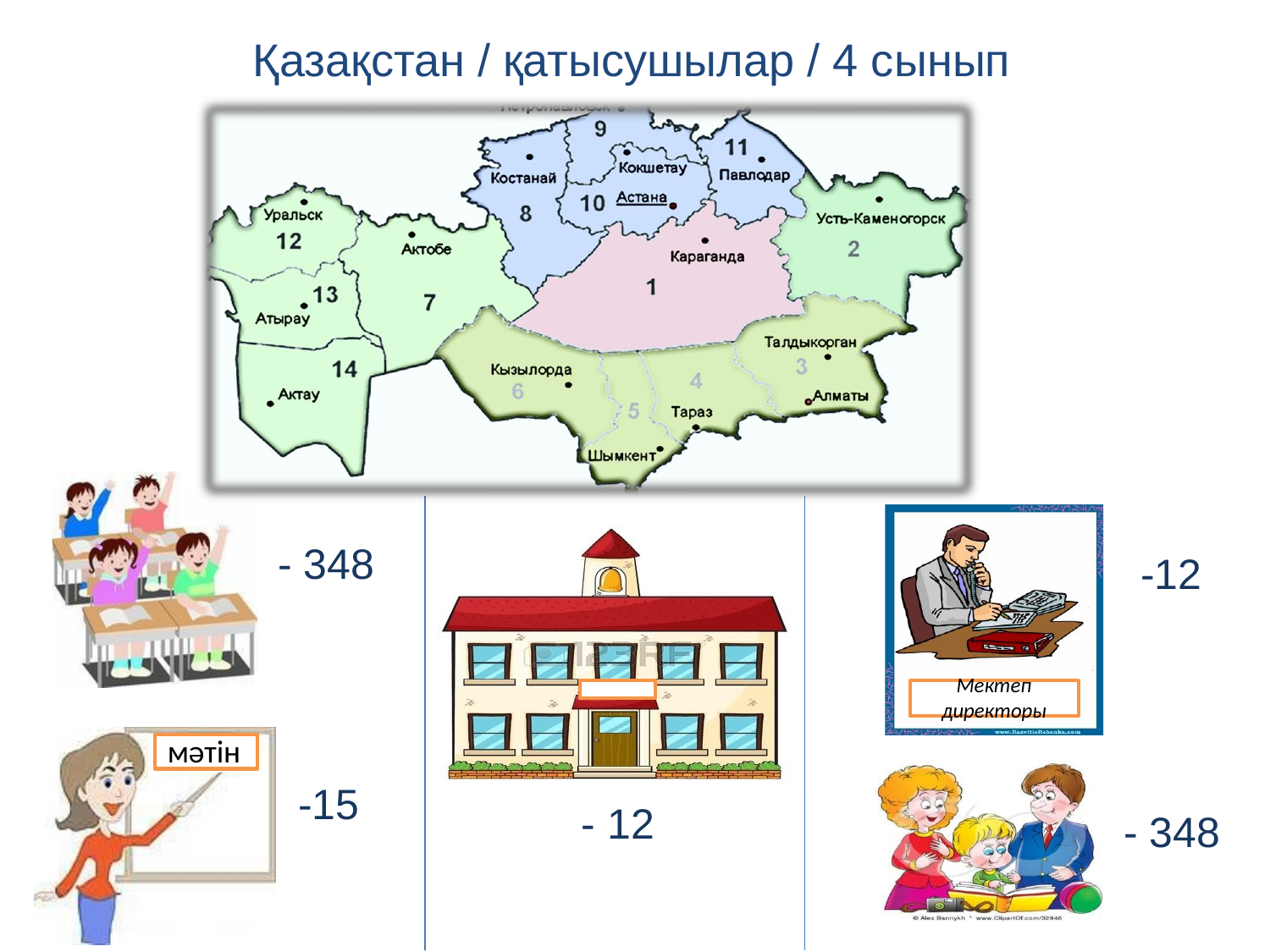

# Қазақстан / қатысушылар / 4 сынып

- 348
-12
Мектеп  директоры

мәтін

-15
- 12
- 348